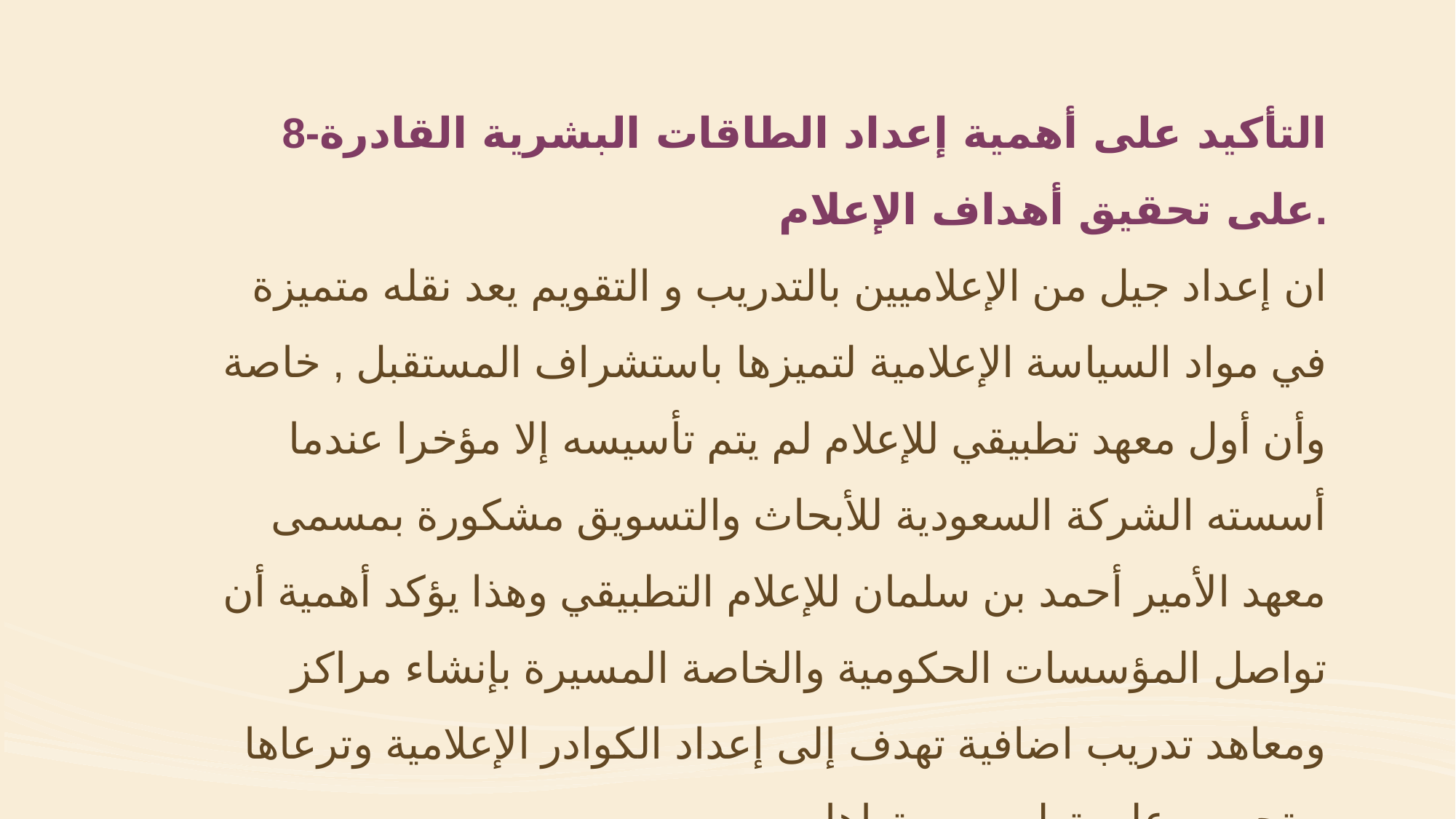

8-التأكيد على أهمية إعداد الطاقات البشرية القادرة على تحقيق أهداف الإعلام.
ان إعداد جيل من الإعلاميين بالتدريب و التقويم يعد نقله متميزة في مواد السياسة الإعلامية لتميزها باستشراف المستقبل , خاصة وأن أول معهد تطبيقي للإعلام لم يتم تأسيسه إلا مؤخرا عندما أسسته الشركة السعودية للأبحاث والتسويق مشكورة بمسمى معهد الأمير أحمد بن سلمان للإعلام التطبيقي وهذا يؤكد أهمية أن تواصل المؤسسات الحكومية والخاصة المسيرة بإنشاء مراكز ومعاهد تدريب اضافية تهدف إلى إعداد الكوادر الإعلامية وترعاها وتحرص على تطوير مستواها.